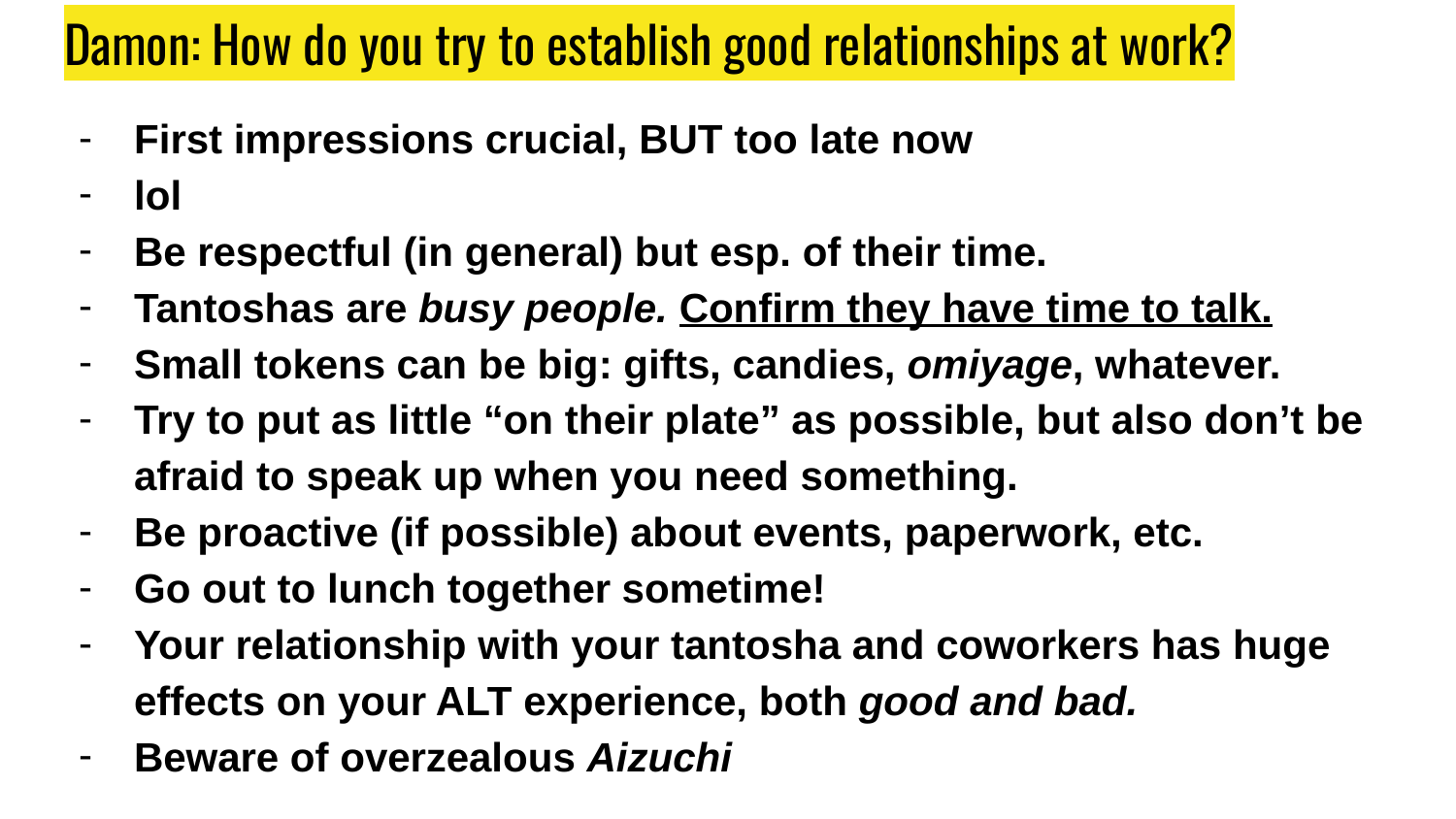

# Damon: How do you try to establish good relationships at work?
First impressions crucial, BUT too late now
lol
Be respectful (in general) but esp. of their time.
Tantoshas are busy people. Confirm they have time to talk.
Small tokens can be big: gifts, candies, omiyage, whatever.
Try to put as little “on their plate” as possible, but also don’t be afraid to speak up when you need something.
Be proactive (if possible) about events, paperwork, etc.
Go out to lunch together sometime!
Your relationship with your tantosha and coworkers has huge effects on your ALT experience, both good and bad.
Beware of overzealous Aizuchi